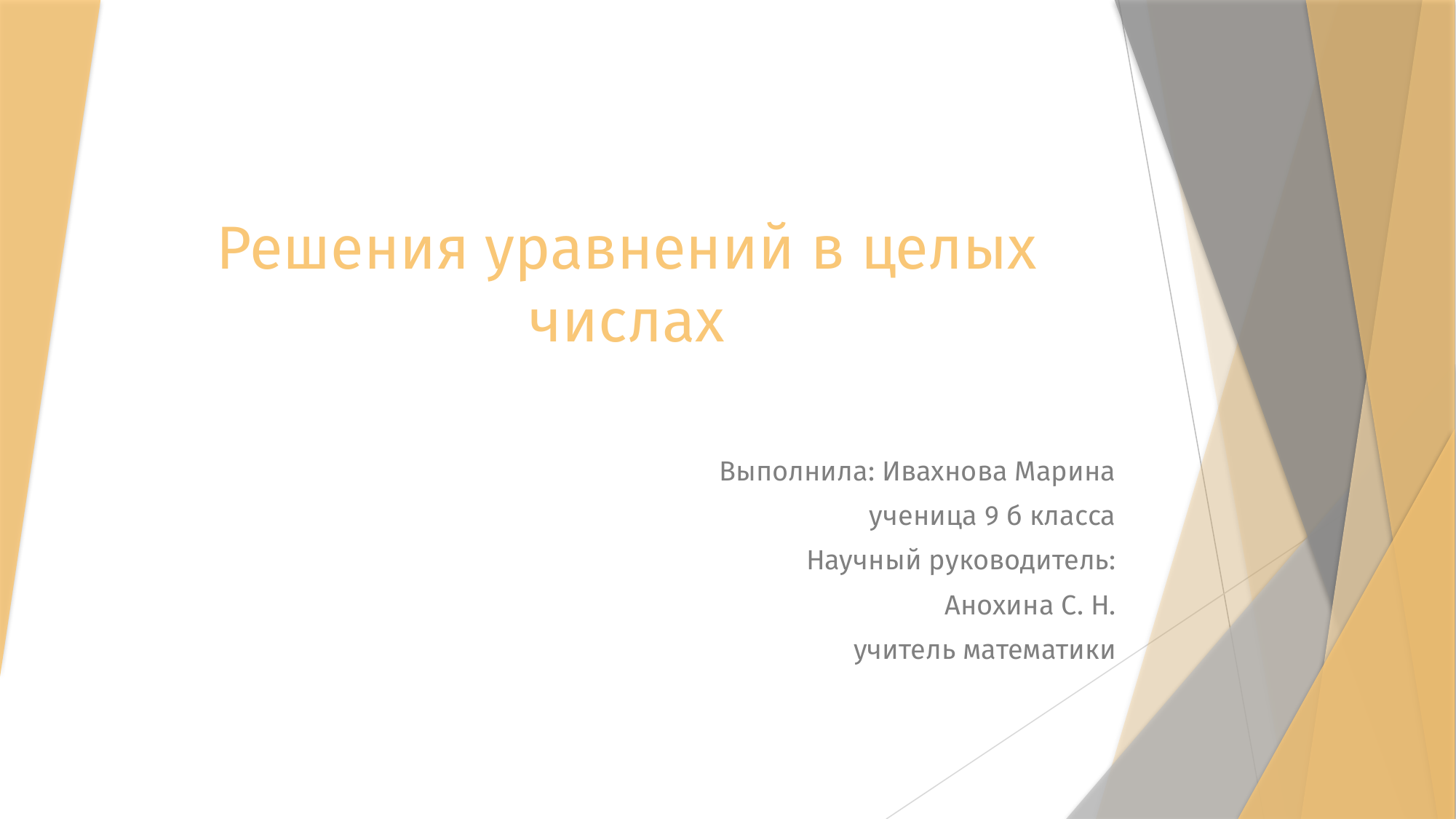

# Решения уравнений в целых числах
Выполнила: Ивахнова Марина
ученица 9 б класса
Научный руководитель:
Анохина С. Н.
учитель математики